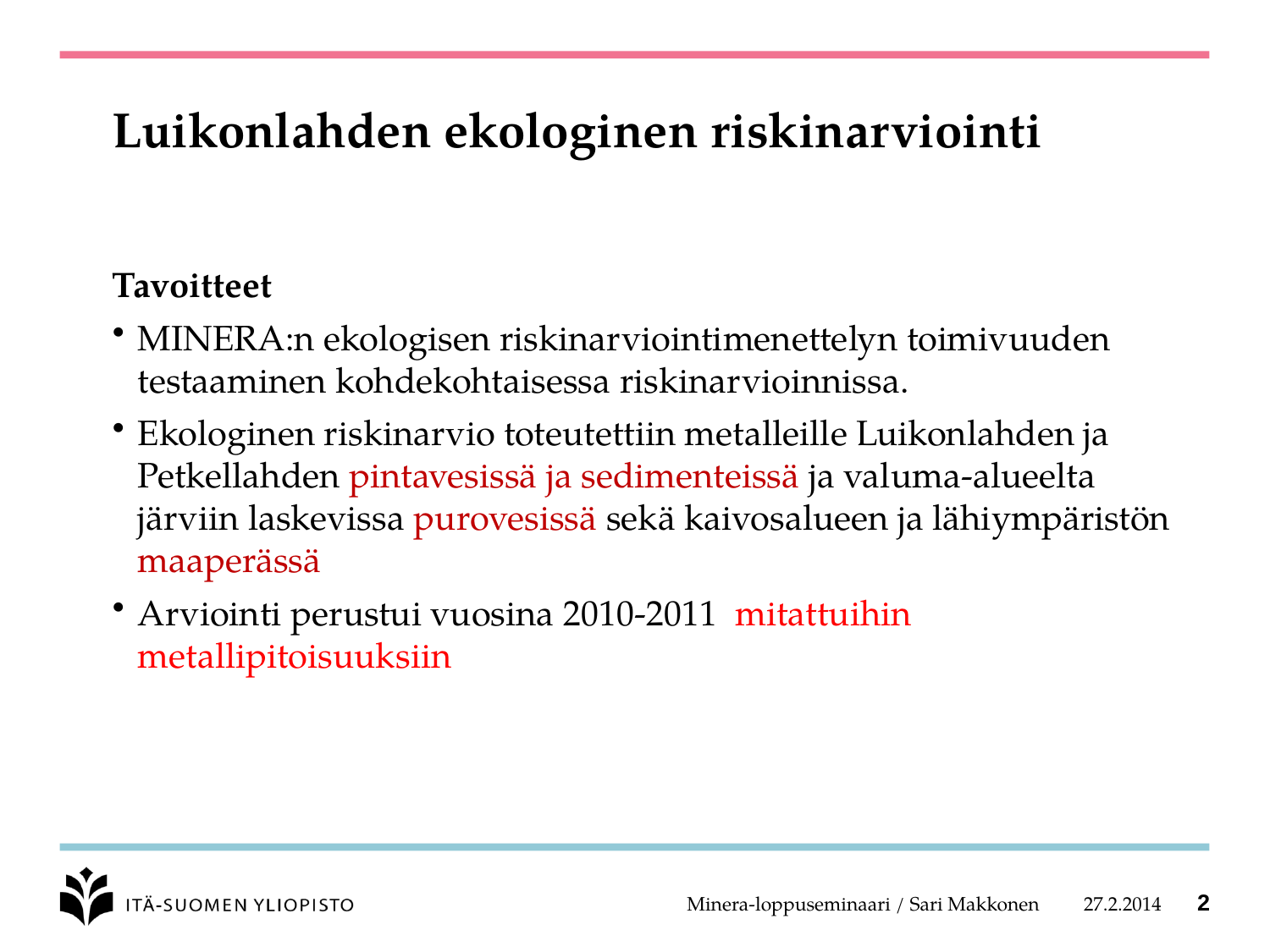

# Luikonlahden ekologinen riskinarviointi
Tavoitteet
MINERA:n ekologisen riskinarviointimenettelyn toimivuuden testaaminen kohdekohtaisessa riskinarvioinnissa.
Ekologinen riskinarvio toteutettiin metalleille Luikonlahden ja Petkellahden pintavesissä ja sedimenteissä ja valuma-alueelta järviin laskevissa purovesissä sekä kaivosalueen ja lähiympäristön maaperässä
Arviointi perustui vuosina 2010-2011  mitattuihin metallipitoisuuksiin
Minera-loppuseminaari / Sari Makkonen
27.2.2014
2